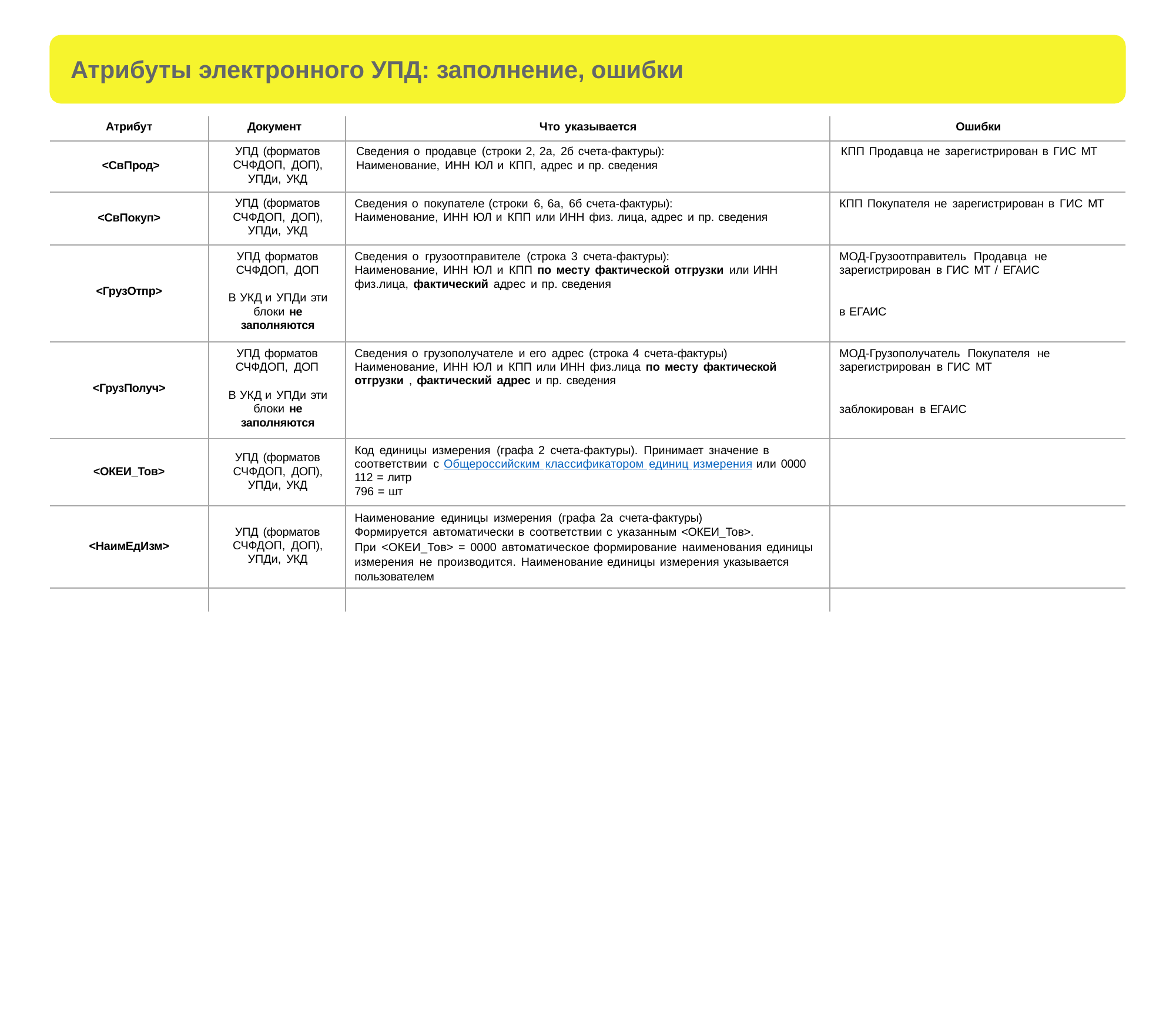

# Атрибуты электронного УПД: заполнение, ошибки
| Атрибут | Документ | Что указывается | Ошибки |
| --- | --- | --- | --- |
| <СвПрод> | УПД (форматов СЧФДОП, ДОП), УПДи, УКД | Сведения о продавце (строки 2, 2а, 2б счета-фактуры): Наименование, ИНН ЮЛ и КПП, адрес и пр. сведения | КПП Продавца не зарегистрирован в ГИС МТ |
| <СвПокуп> | УПД (форматов СЧФДОП, ДОП), УПДи, УКД | Сведения о покупателе (строки 6, 6а, 6б счета-фактуры): Наименование, ИНН ЮЛ и КПП или ИНН физ. лица, адрес и пр. сведения | КПП Покупателя не зарегистрирован в ГИС МТ |
| <ГрузОтпр> | УПД форматов СЧФДОП, ДОП В УКД и УПДи эти блоки не заполняются | Сведения о грузоотправителе (строка 3 счета-фактуры): Наименование, ИНН ЮЛ и КПП по месту фактической отгрузки или ИНН физ.лица, фактический адрес и пр. сведения | МОД-Грузоотправитель Продавца не зарегистрирован в ГИС МТ / ЕГАИС в ЕГАИС |
| <ГрузПолуч> | УПД форматов СЧФДОП, ДОП В УКД и УПДи эти блоки не заполняются | Сведения о грузополучателе и его адрес (строка 4 счета-фактуры) Наименование, ИНН ЮЛ и КПП или ИНН физ.лица по месту фактической отгрузки , фактический адрес и пр. сведения | МОД-Грузополучатель Покупателя не зарегистрирован в ГИС МТ заблокирован в ЕГАИС |
| <ОКЕИ\_Тов> | УПД (форматов СЧФДОП, ДОП), УПДи, УКД | Код единицы измерения (графа 2 счета-фактуры). Принимает значение в соответствии с Общероссийским классификатором единиц измерения или 0000 112 = литр 796 = шт |  |
| <НаимЕдИзм> | УПД (форматов СЧФДОП, ДОП), УПДи, УКД | Наименование единицы измерения (графа 2а счета-фактуры) Формируется автоматически в соответствии с указанным <ОКЕИ\_Тов>. При <ОКЕИ\_Тов> = 0000 автоматическое формирование наименования единицы измерения не производится. Наименование единицы измерения указывается пользователем |  |
|  |  |  |  |